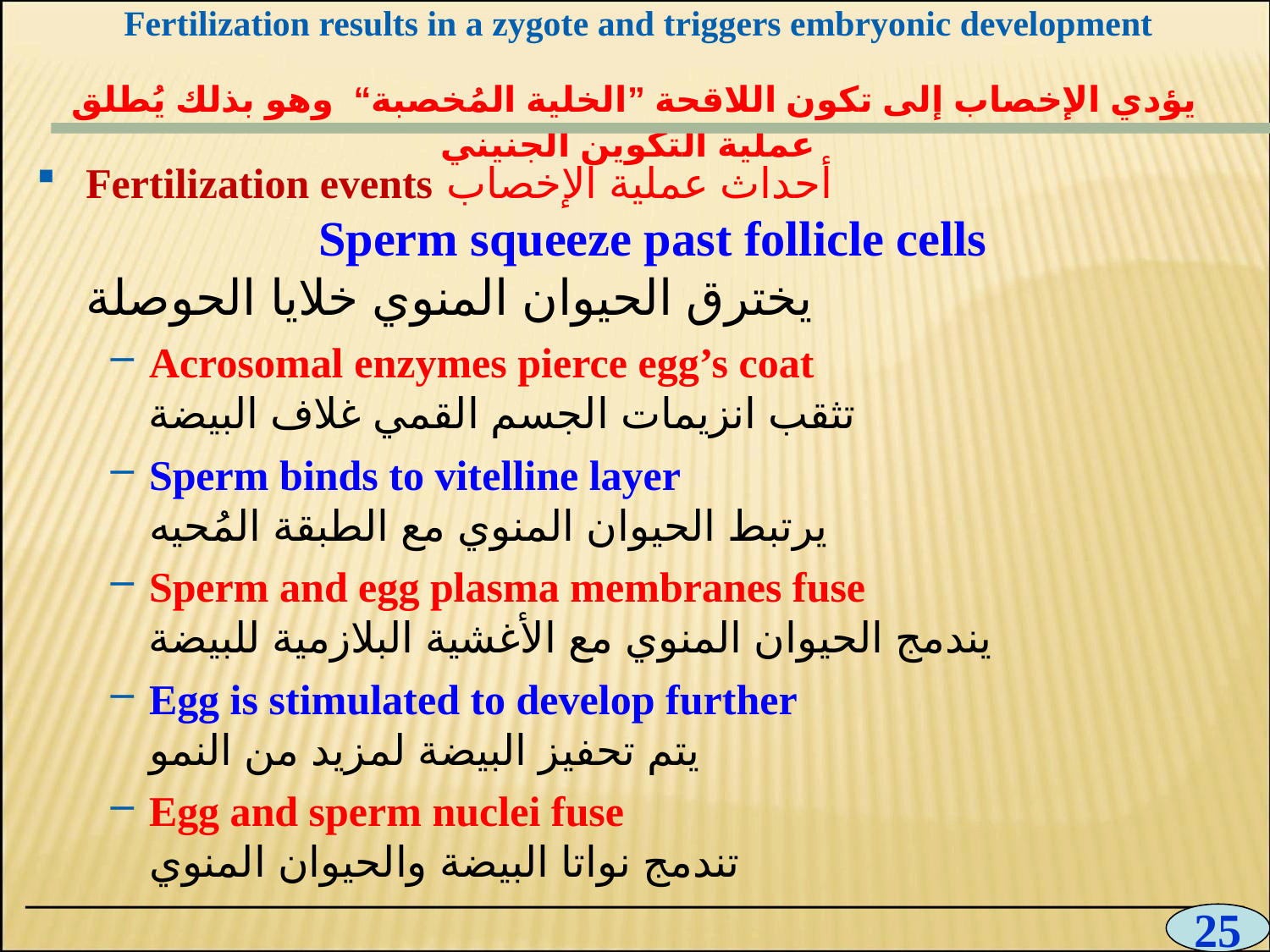

# Fertilization results in a zygote and triggers embryonic development يؤدي الإخصاب إلى تكون اللاقحة ”الخلية المُخصبة“  وهو بذلك يُطلق عملية التكوين الجنيني
0

Fertilization events أحداث عملية الإخصاب
                      Sperm squeeze past follicle cells
يخترق الحيوان المنوي خلايا الحوصلة
Acrosomal enzymes pierce egg’s coat
تثقب انزيمات الجسم القمي غلاف البيضة
Sperm binds to vitelline layer
يرتبط الحيوان المنوي مع الطبقة المُحيه
Sperm and egg plasma membranes fuse
يندمج الحيوان المنوي مع الأغشية البلازمية للبيضة
Egg is stimulated to develop further
يتم تحفيز البيضة لمزيد من النمو
Egg and sperm nuclei fuse
تندمج نواتا البيضة والحيوان المنوي

25